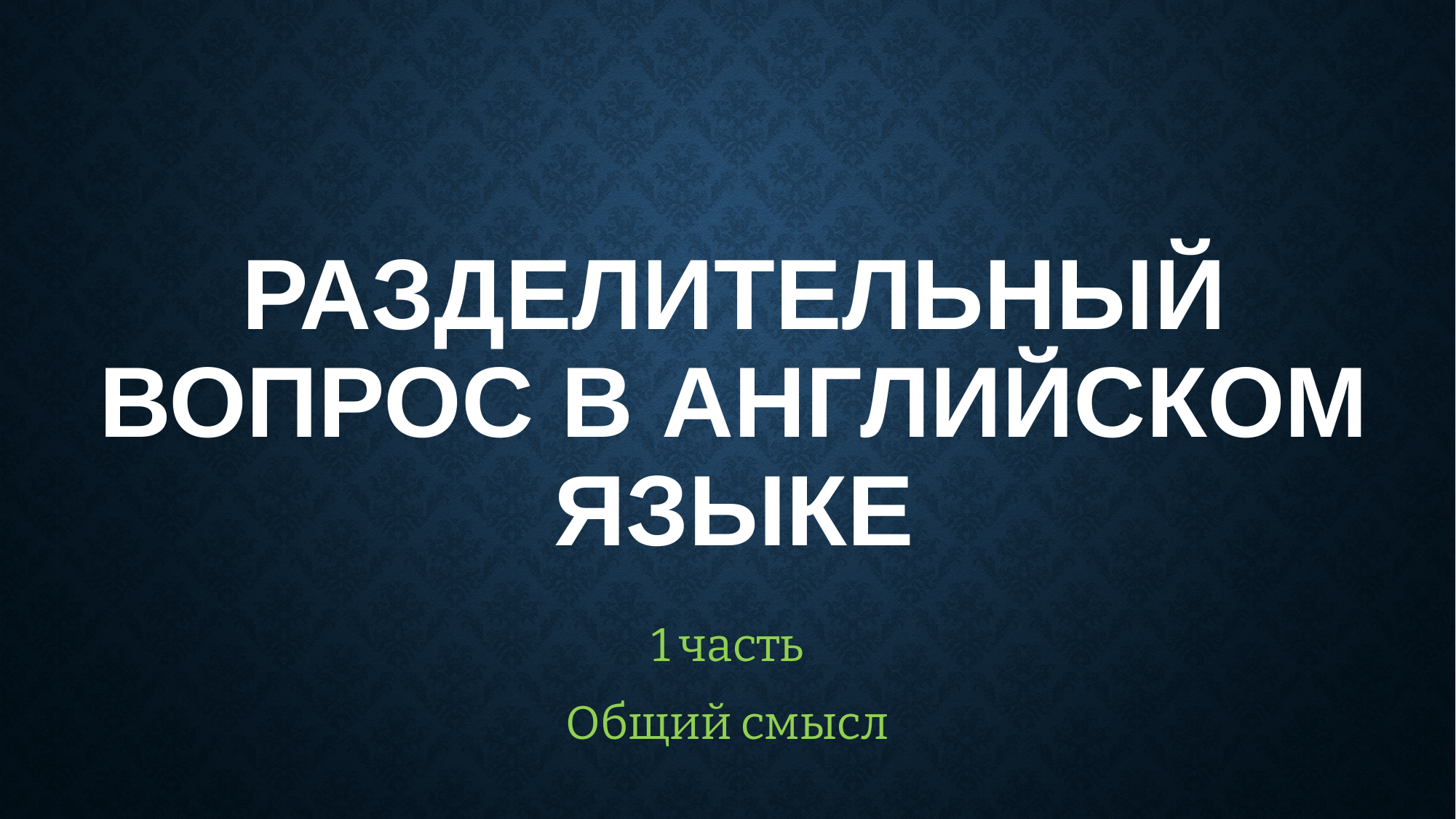

# Разделительный вопрос в английском языке
1 часть
Общий смысл